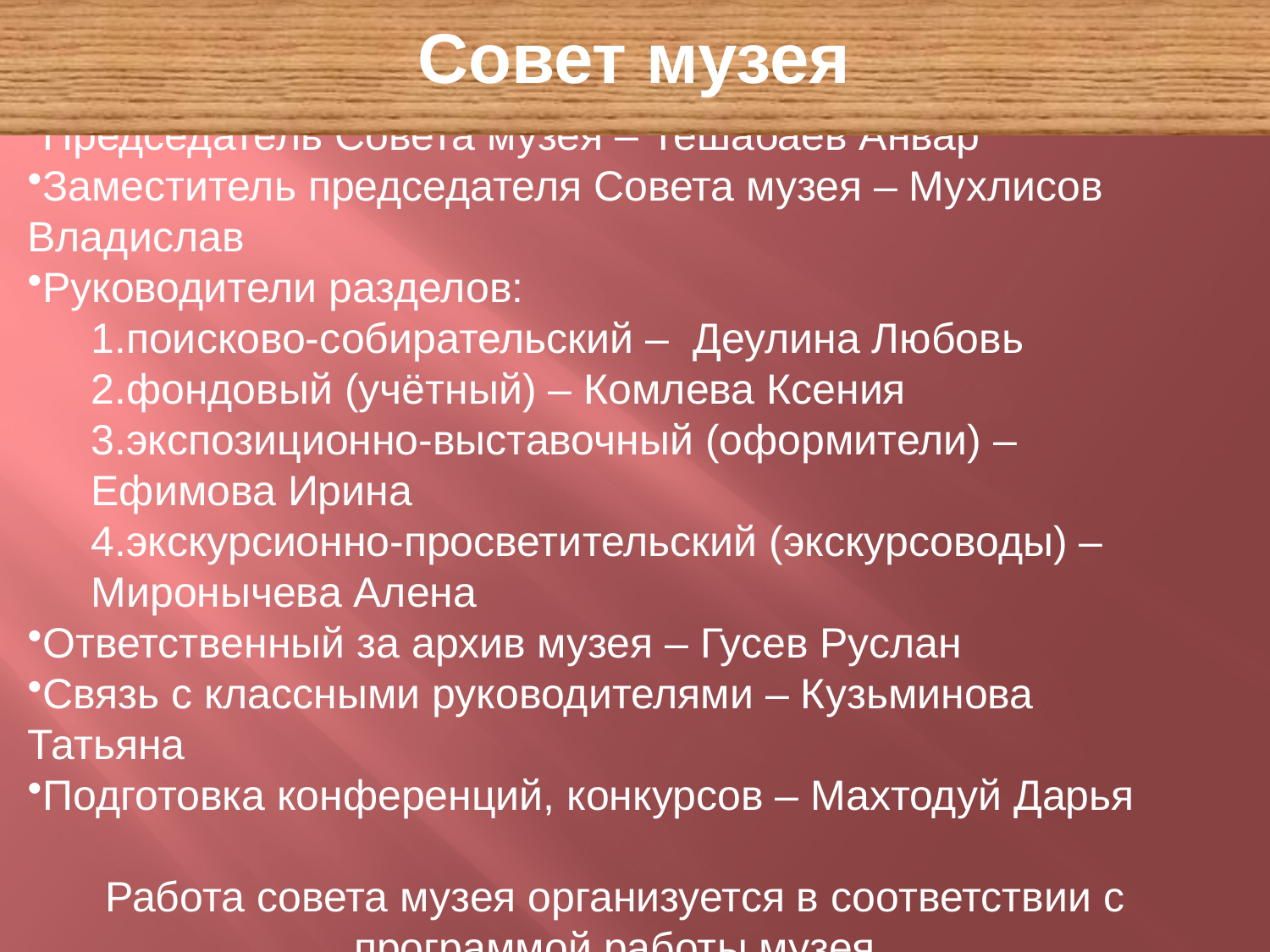

# Совет музея
Председатель Совета музея – Тешабаев Анвар
Заместитель председателя Совета музея – Мухлисов Владислав
Руководители разделов:
поисково-собирательский –  Деулина Любовь
фондовый (учётный) – Комлева Ксения
экспозиционно-выставочный (оформители) – Ефимова Ирина
экскурсионно-просветительский (экскурсоводы) –  Миронычева Алена
Ответственный за архив музея – Гусев Руслан
Связь с классными руководителями – Кузьминова Татьяна
Подготовка конференций, конкурсов – Махтодуй Дарья

Работа совета музея организуется в соответствии с программой работы музея